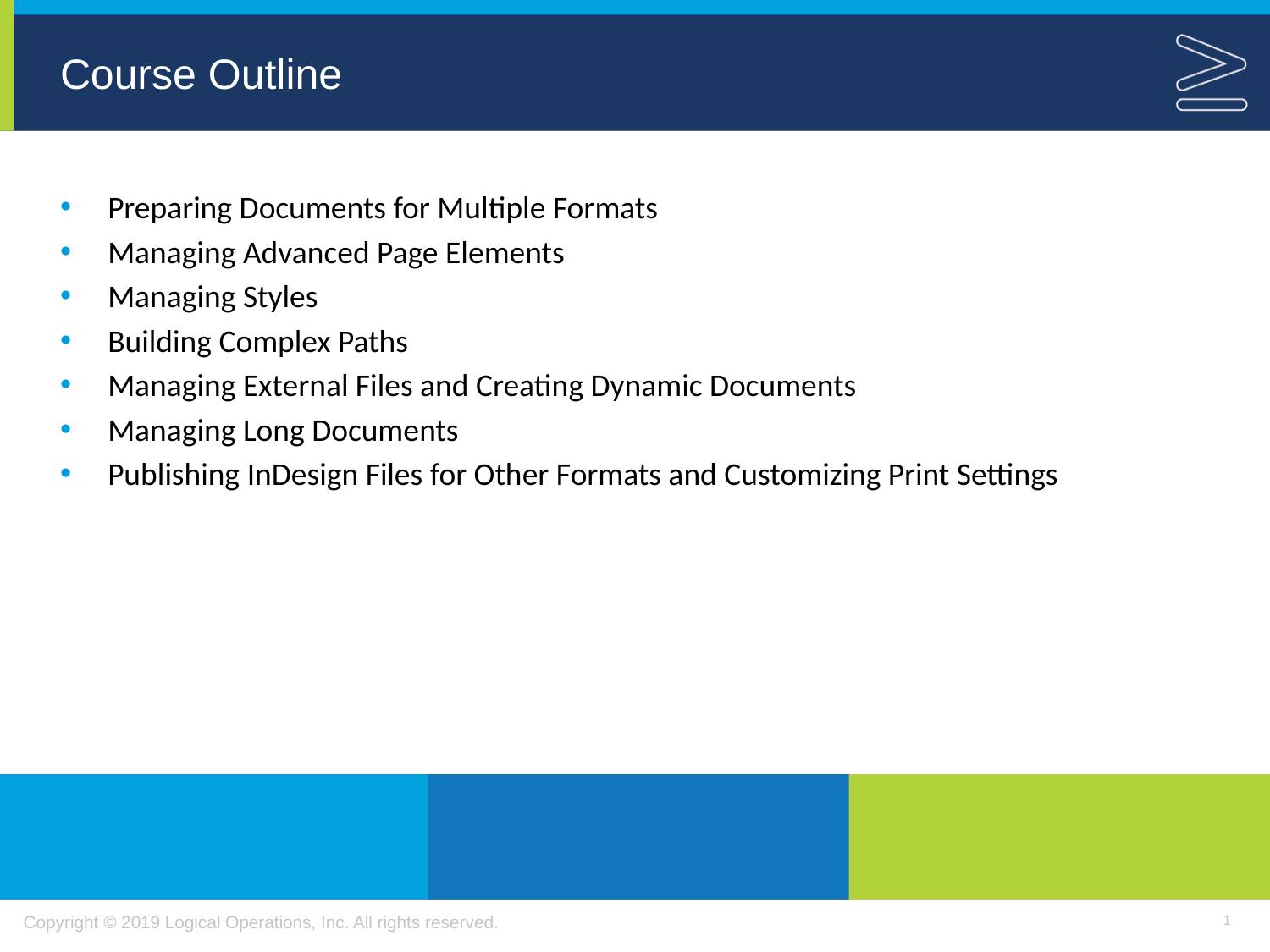

# Course Outline
Preparing Documents for Multiple Formats
Managing Advanced Page Elements
Managing Styles
Building Complex Paths
Managing External Files and Creating Dynamic Documents
Managing Long Documents
Publishing InDesign Files for Other Formats and Customizing Print Settings
1